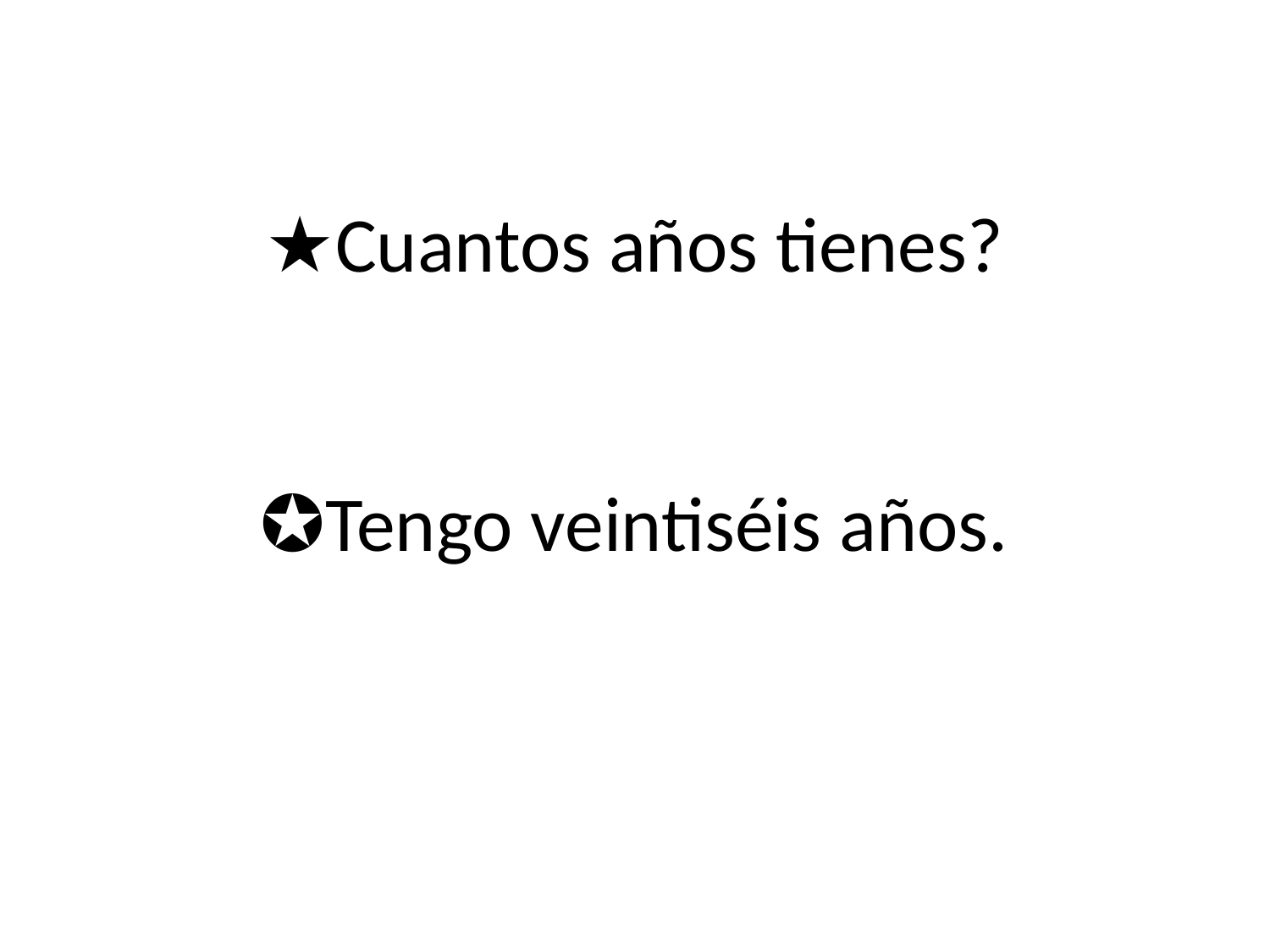

# ★Cuantos años tienes? ✪Tengo veintiséis años.